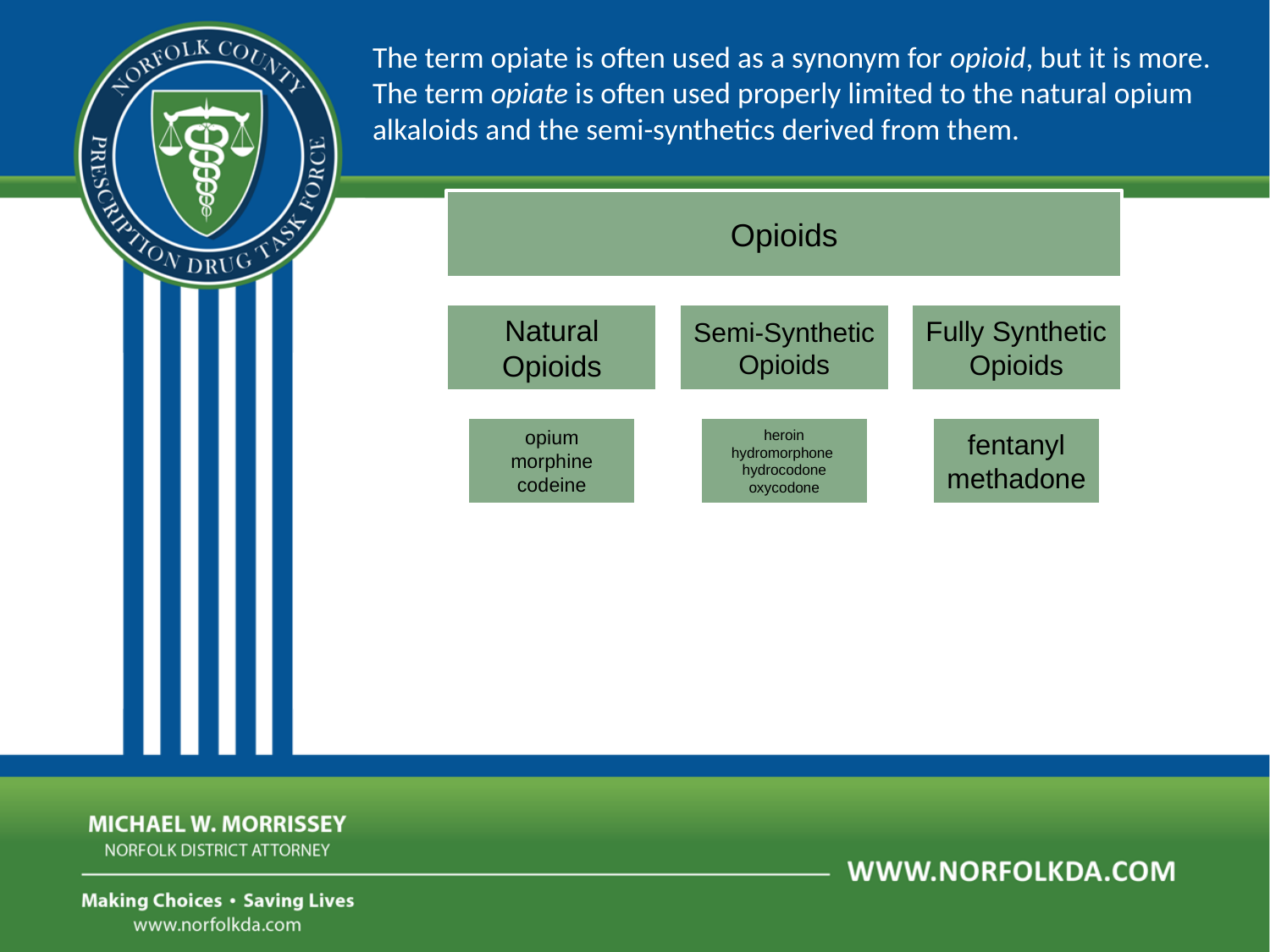

The term opiate is often used as a synonym for opioid, but it is more. The term opiate is often used properly limited to the natural opium alkaloids and the semi-synthetics derived from them.
Opioids
Natural Opioids
opium
morphine
codeine
Semi-Synthetic Opioids
heroin
hydromorphone
hydrocodone
oxycodone
Fully Synthetic Opioids
fentanyl
methadone